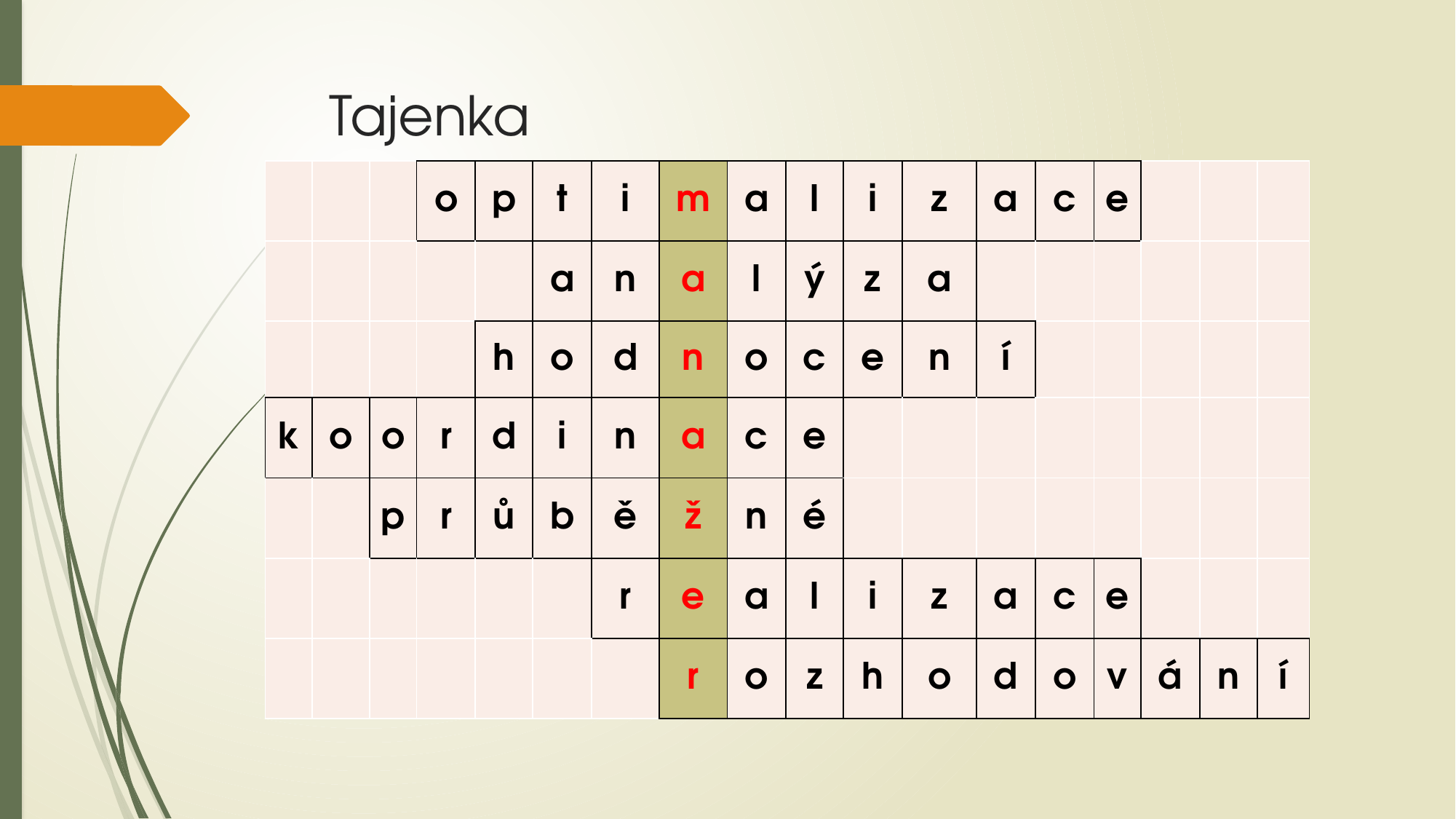

# Tajenka
|  |  |  | o | p | t | i | m | a | l | i | z | a | c | e |  |  |  |
| --- | --- | --- | --- | --- | --- | --- | --- | --- | --- | --- | --- | --- | --- | --- | --- | --- | --- |
|  |  |  |  |  | a | n | a | l | ý | z | a |  |  |  |  |  |  |
|  |  |  |  | h | o | d | n | o | c | e | n | í |  |  |  |  |  |
| k | o | o | r | d | i | n | a | c | e |  |  |  |  |  |  |  |  |
|  |  | p | r | ů | b | ě | ž | n | é |  |  |  |  |  |  |  |  |
|  |  |  |  |  |  | r | e | a | l | i | z | a | c | e |  |  |  |
|  |  |  |  |  |  |  | r | o | z | h | o | d | o | v | á | n | í |